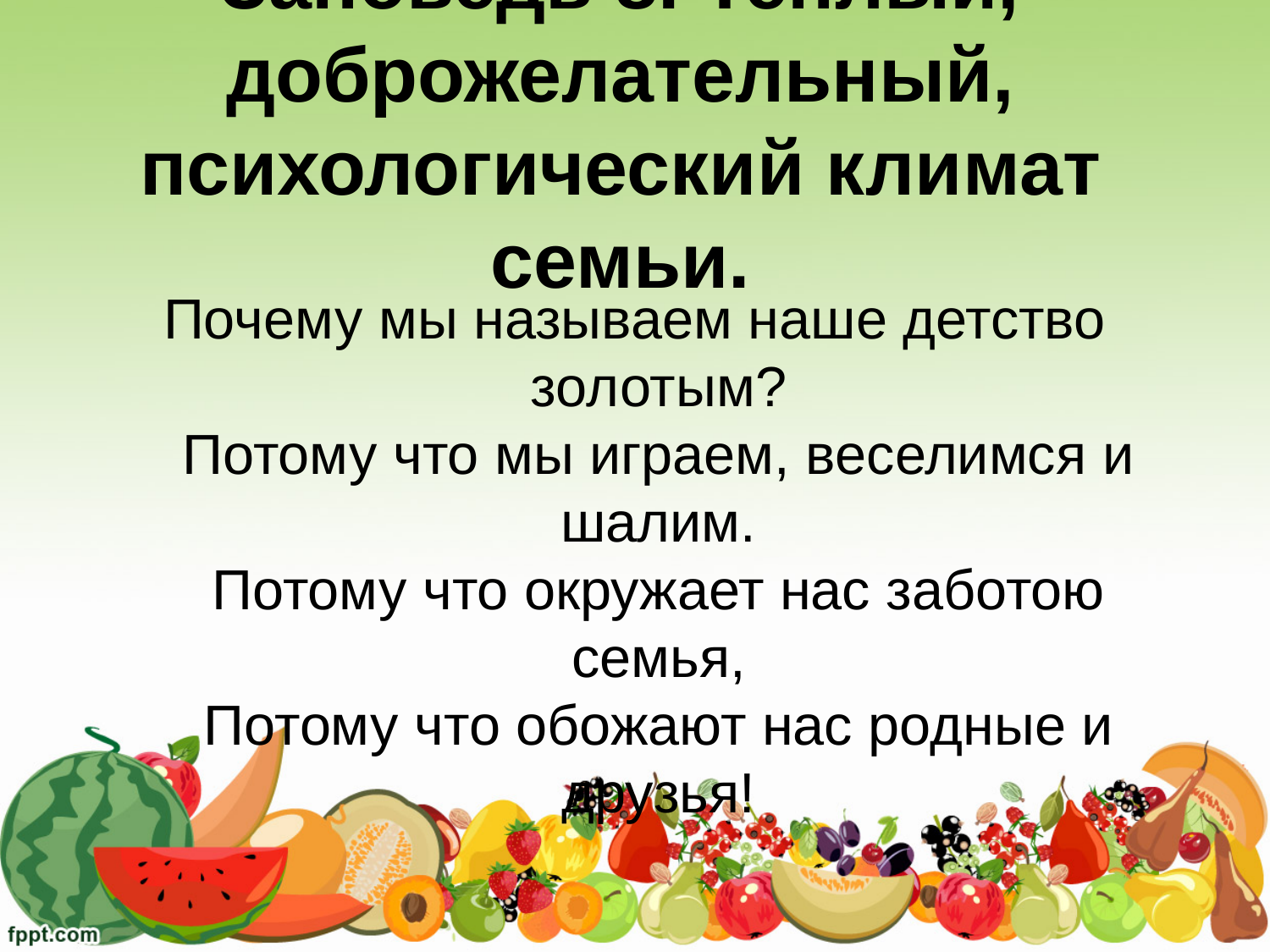

# Заповедь 8. Теплый, доброжелательный, психологический климат семьи.
Почему мы называем наше детство золотым?
Потому что мы играем, веселимся и шалим.
Потому что окружает нас заботою семья,
Потому что обожают нас родные и друзья!